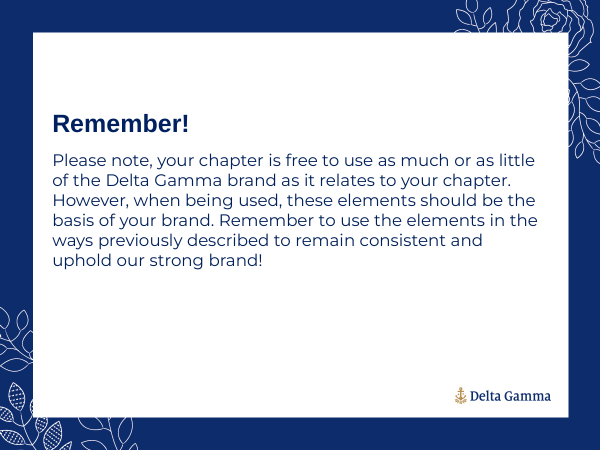

Remember!
Please note, your chapter is free to use as much or as little of the Delta Gamma brand as it relates to your chapter. However, when being used, these elements should be the basis of your brand. Remember to use the elements in the ways previously described to remain consistent and uphold our strong brand!